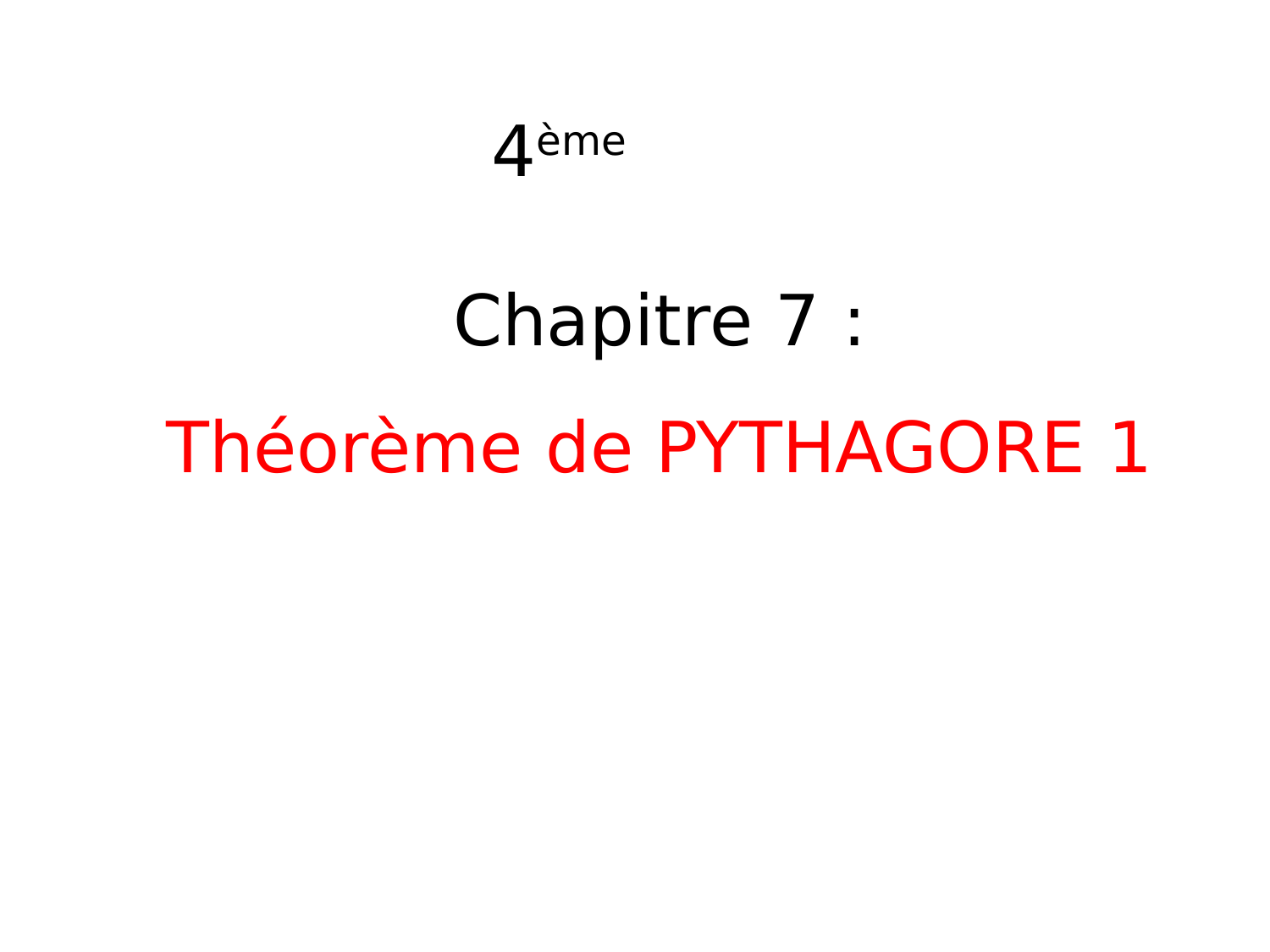

# 4ème Chapitre 7 : Théorème de PYTHAGORE 1